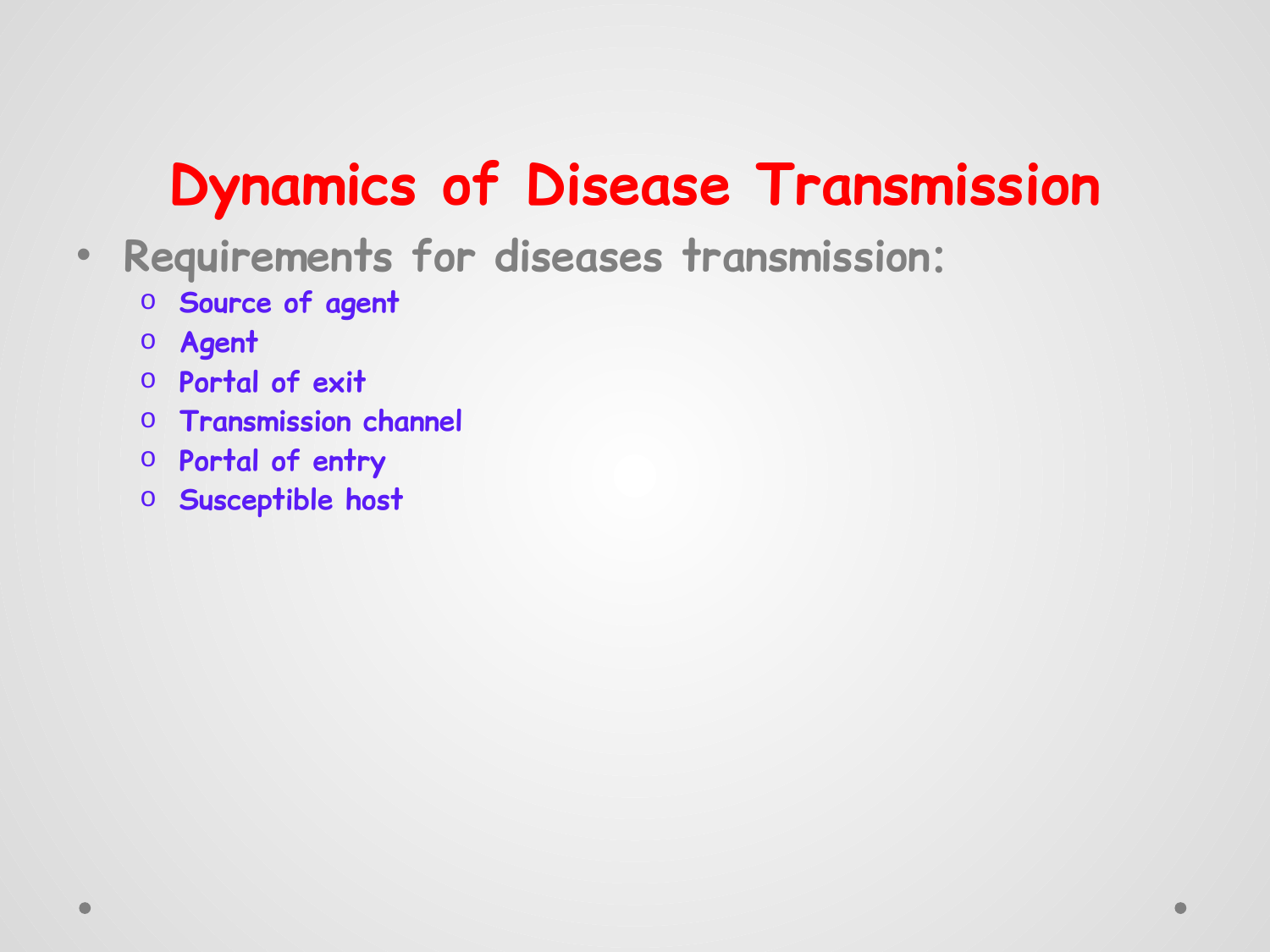

# Dynamics of Disease Transmission
Requirements for diseases transmission:
Source of agent
Agent
Portal of exit
Transmission channel
Portal of entry
Susceptible host